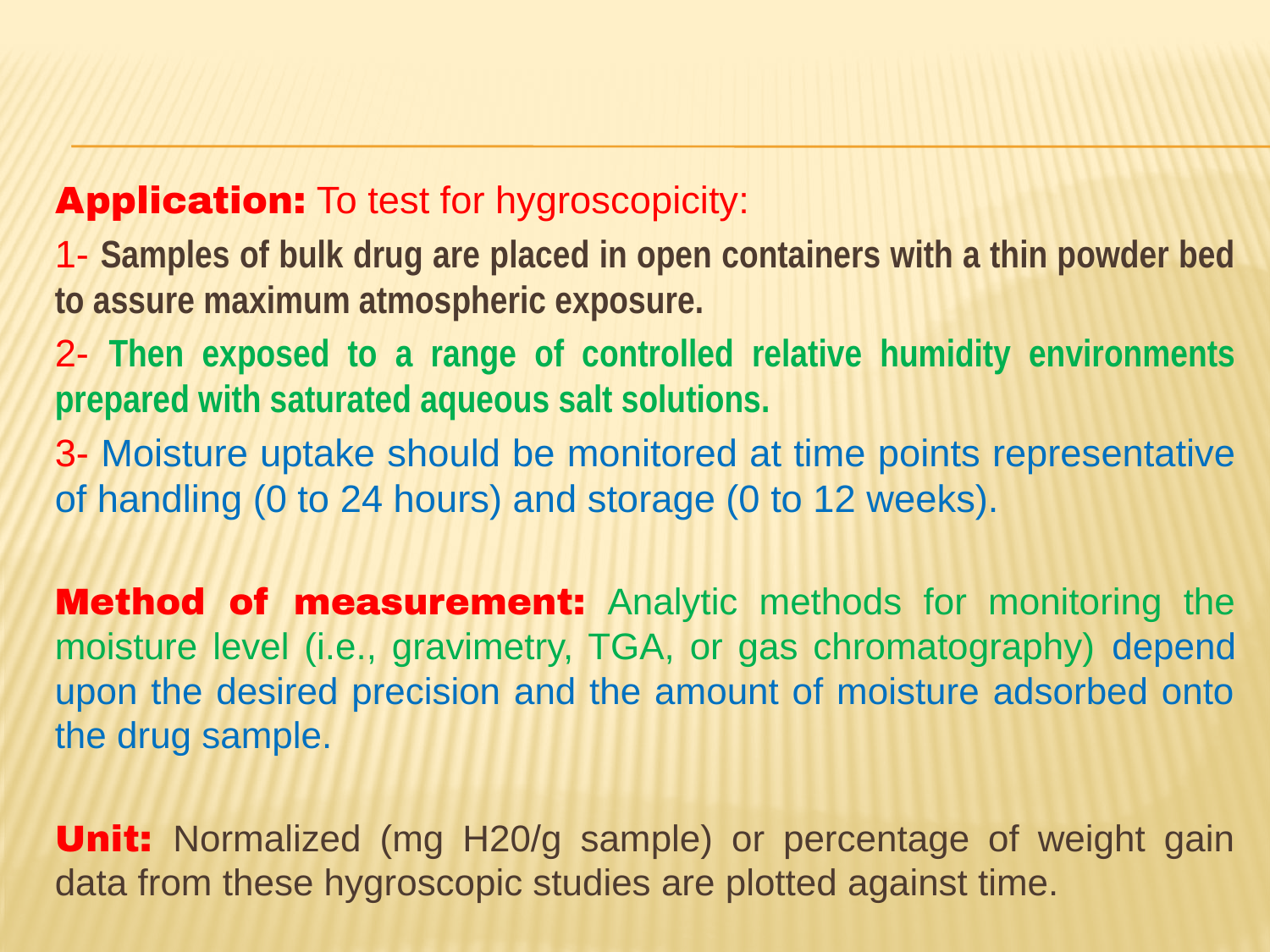

Application: To test for hygroscopicity:
1- Samples of bulk drug are placed in open containers with a thin powder bed to assure maximum atmospheric exposure.
2- Then exposed to a range of controlled relative humidity environments prepared with saturated aqueous salt solutions.
3- Moisture uptake should be monitored at time points representative of handling (0 to 24 hours) and storage (0 to 12 weeks).

Method of measurement: Analytic methods for monitoring the moisture level (i.e., gravimetry, TGA, or gas chromatography) depend upon the desired precision and the amount of moisture adsorbed onto the drug sample.

Unit: Normalized (mg H20/g sample) or percentage of weight gain data from these hygroscopic studies are plotted against time.